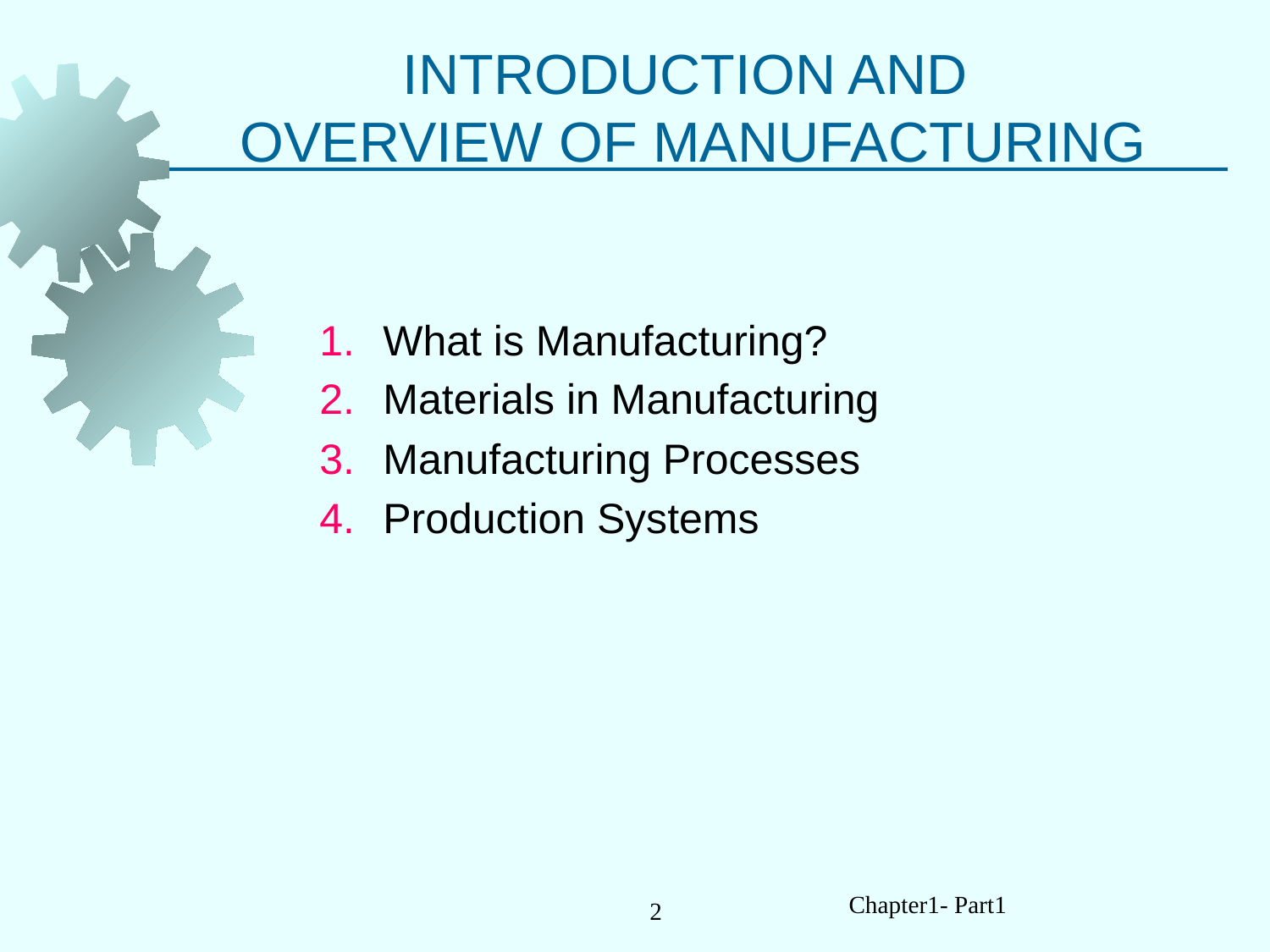

# INTRODUCTION AND OVERVIEW OF MANUFACTURING
What is Manufacturing?
Materials in Manufacturing
Manufacturing Processes
Production Systems

Chapter1- Part1
2